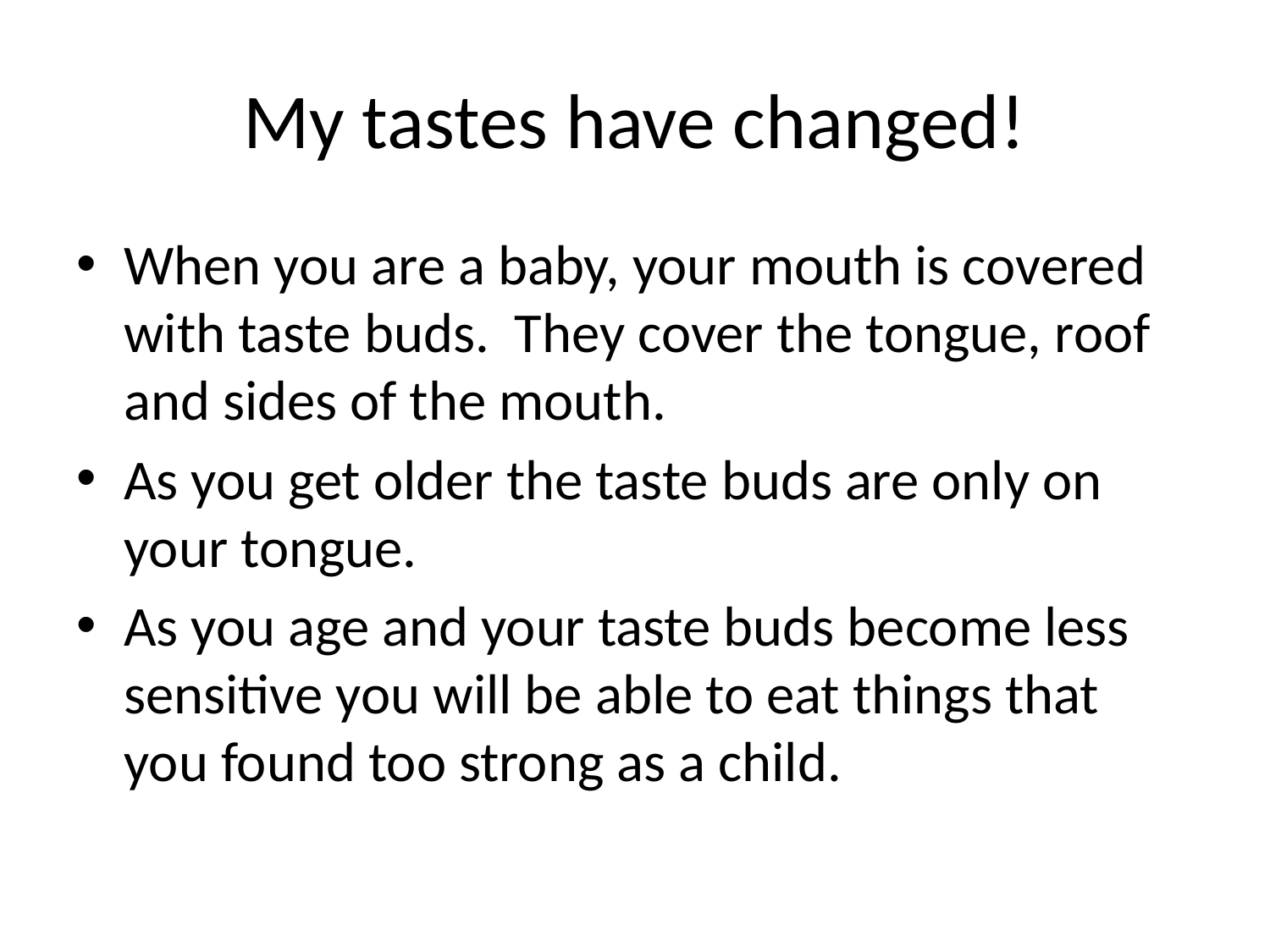

# My tastes have changed!
When you are a baby, your mouth is covered with taste buds.  They cover the tongue, roof and sides of the mouth.
As you get older the taste buds are only on your tongue.
As you age and your taste buds become less sensitive you will be able to eat things that you found too strong as a child.